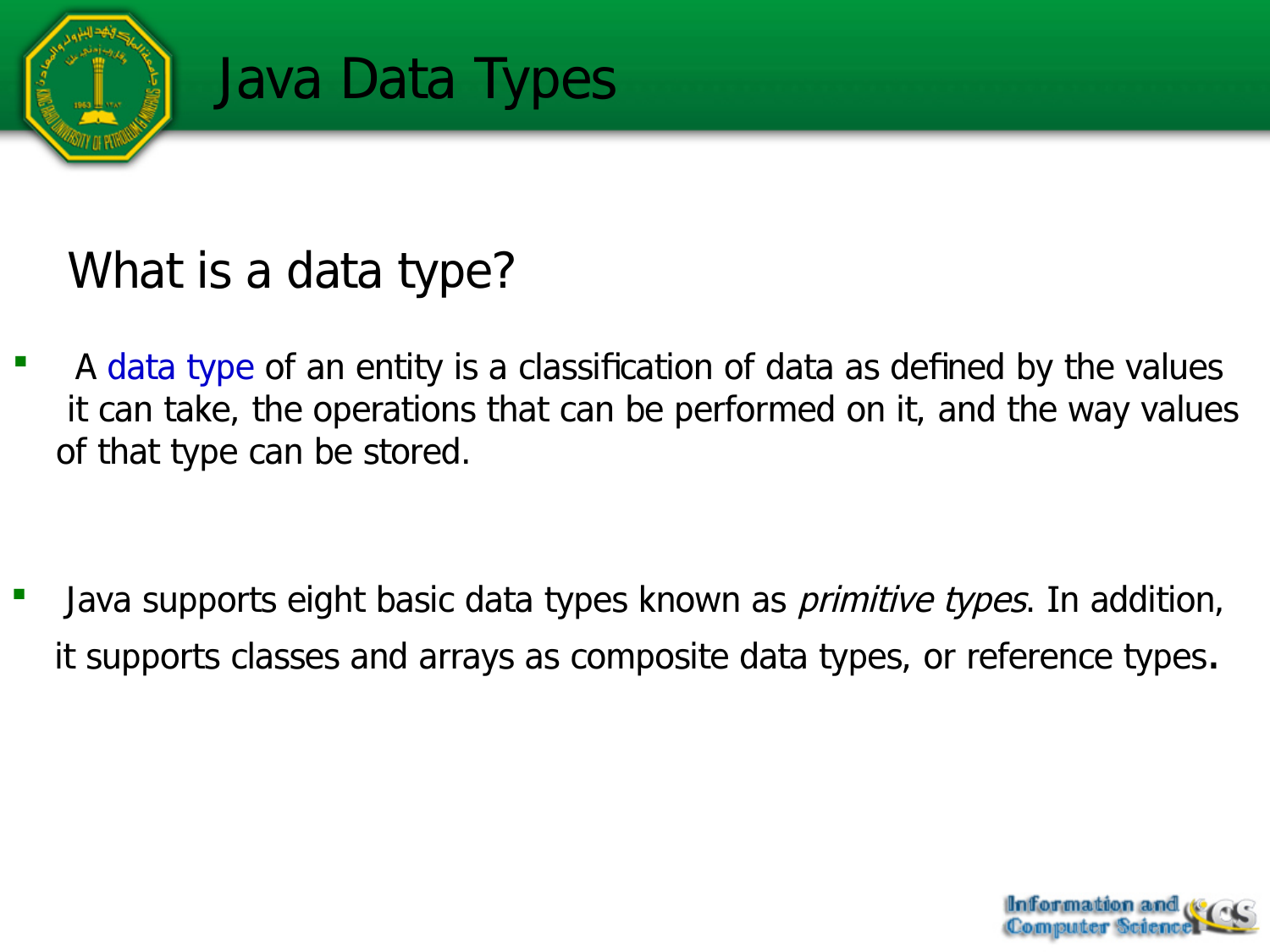

# Java Data Types
What is a data type?
   A data type of an entity is a classification of data as defined by the values
     it can take, the operations that can be performed on it, and the way values
    of that type can be stored.

  Java supports eight basic data types known as primitive types. In addition,
    it supports classes and arrays as composite data types, or reference types.